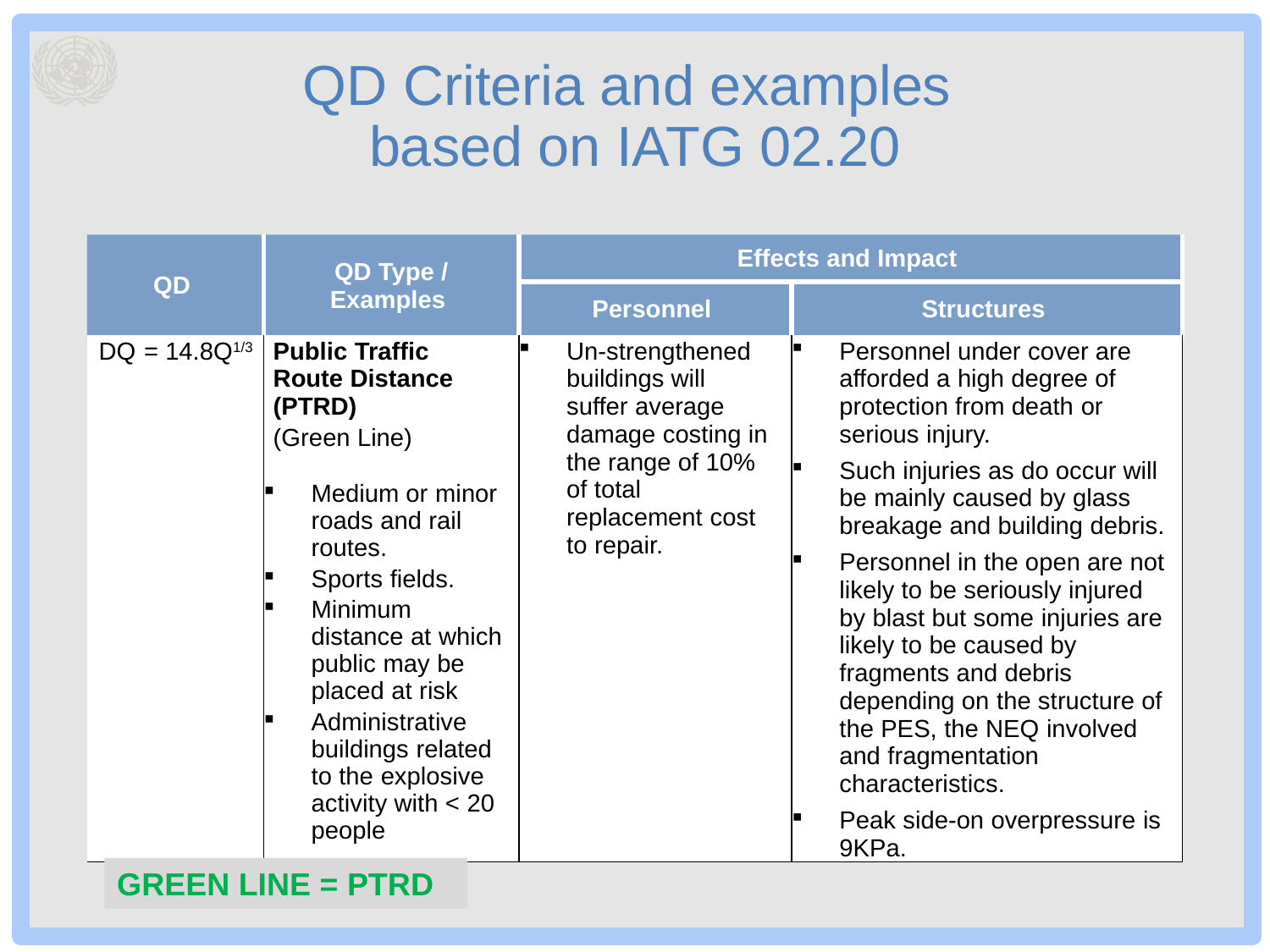

# QD Criteria and examples based on IATG 02.20
| QD | QD Type / Examples | Effects and Impact | QD17 |
| --- | --- | --- | --- |
| Structures |  | Personnel | Structures |
| DQ = 14.8Q1/3 | Public Traffic Route Distance (PTRD) (Green Line)   Medium or minor roads and rail routes. Sports fields. Minimum distance at which public may be placed at risk Administrative buildings related to the explosive activity with < 20 people | Un-strengthened buildings will suffer average damage costing in the range of 10% of total replacement cost to repair. | Personnel under cover are afforded a high degree of protection from death or serious injury. Such injuries as do occur will be mainly caused by glass breakage and building debris. Personnel in the open are not likely to be seriously injured by blast but some injuries are likely to be caused by fragments and debris depending on the structure of the PES, the NEQ involved and fragmentation characteristics. Peak side-on overpressure is 9KPa. |
GREEN LINE = PTRD